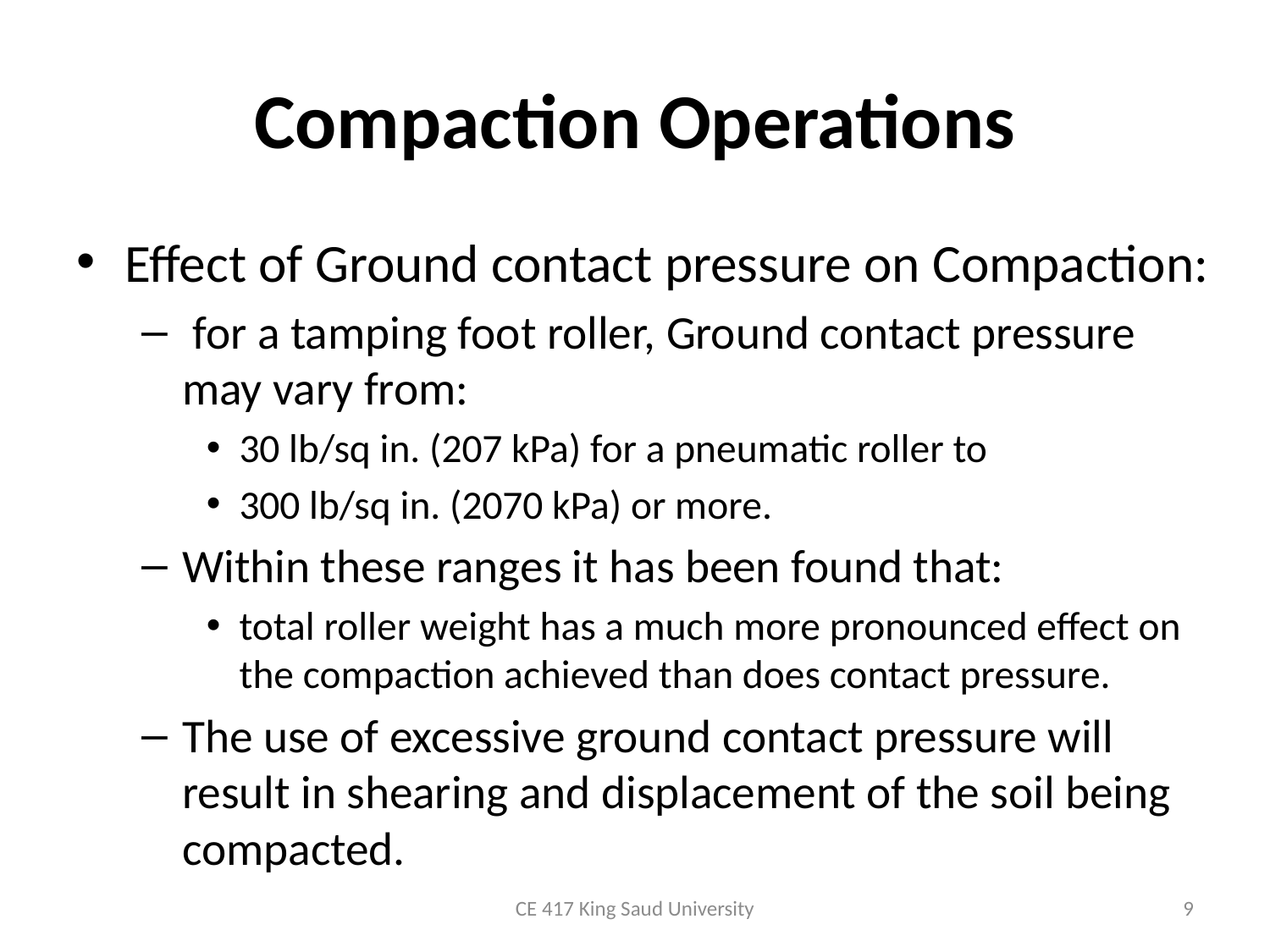

# Compaction Operations
Effect of Ground contact pressure on Compaction:
 for a tamping foot roller, Ground contact pressure may vary from:
30 lb/sq in. (207 kPa) for a pneumatic roller to
300 lb/sq in. (2070 kPa) or more.
Within these ranges it has been found that:
total roller weight has a much more pronounced effect on the compaction achieved than does contact pressure.
The use of excessive ground contact pressure will result in shearing and displacement of the soil being compacted.
CE 417 King Saud University
9